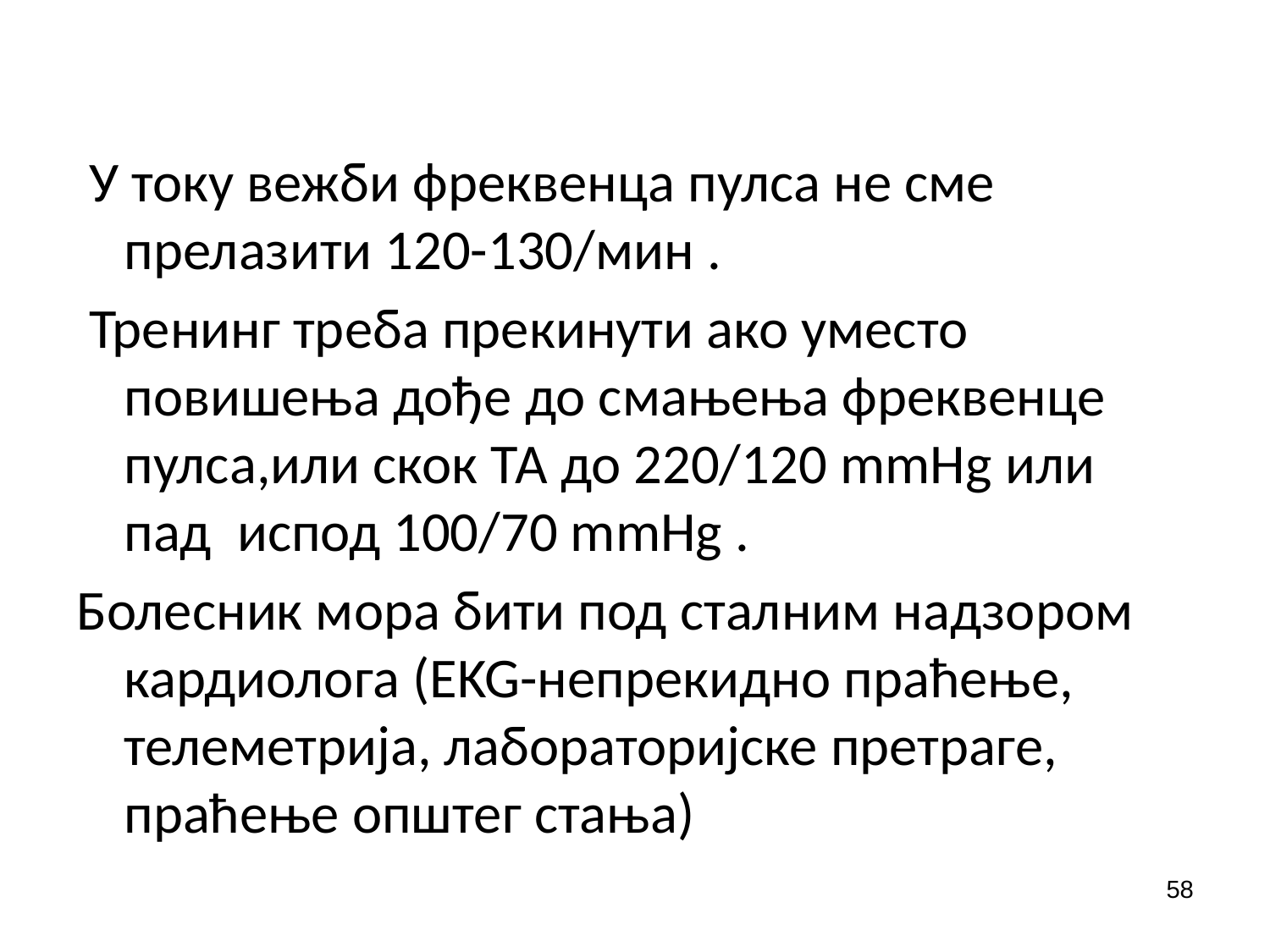

#
 У току вежби фреквенца пулса не сме прелазити 120-130/мин .
 Тренинг треба прекинути ако уместо повишења дође до смањења фреквенце пулса,или скок ТА до 220/120 mmHg или пад  испод 100/70 mmHg .
Болесник мора бити под сталним надзором кардиолога (EKG-непрекидно праћење, телеметрија, лабораторијске претраге, праћење општег стања)
58